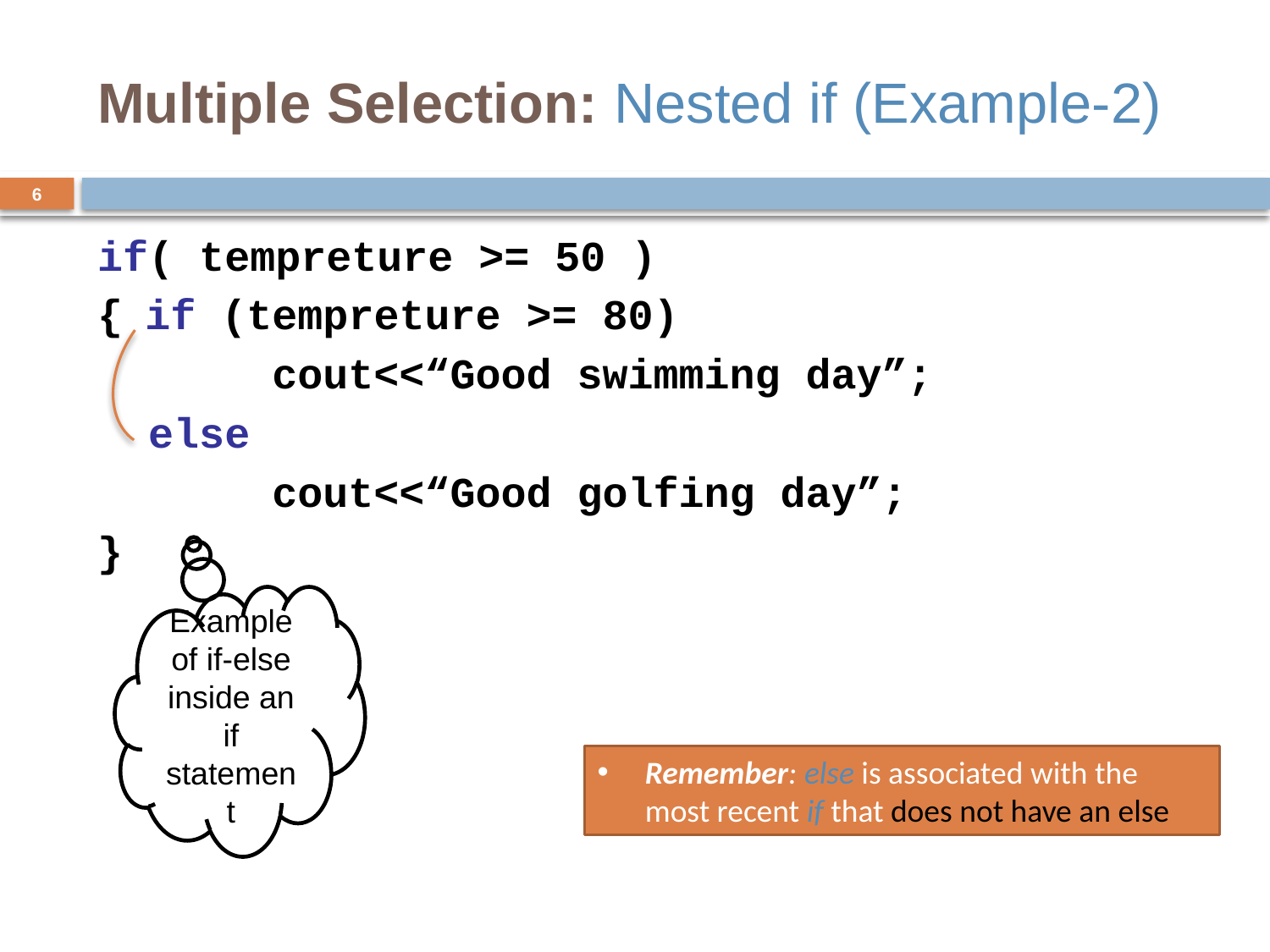

# Multiple Selection: Nested if (Example-2)
6
if( tempreture >= 50 )
{	if (tempreture >= 80)
 		cout<<“Good swimming day”;
  else
		cout<<“Good golfing day”;
}

Example of if-else inside an if statement
Remember: else is associated with the most recent if that does not have an else